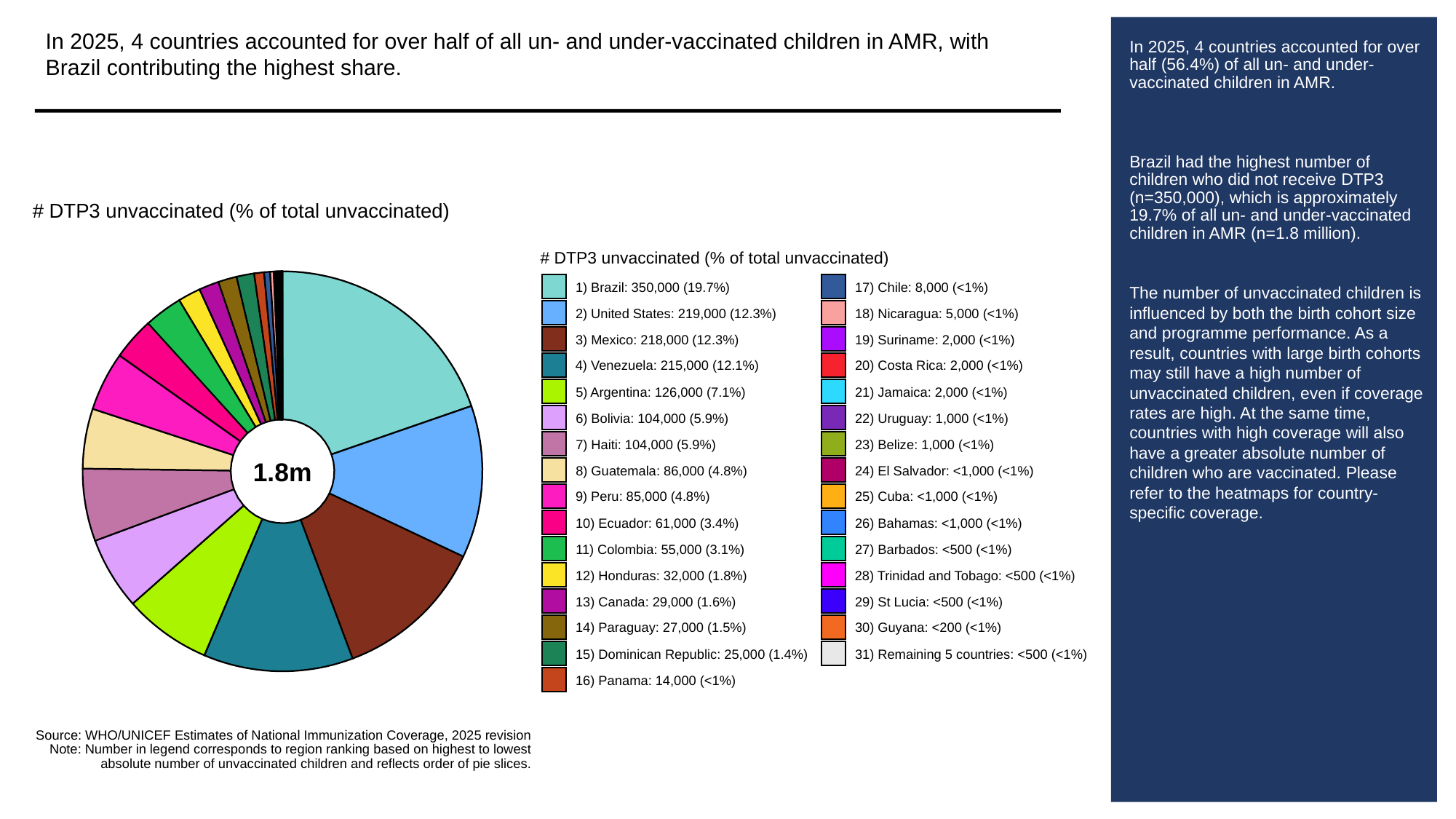

In 2025, 4 countries accounted for over half of all un- and under-vaccinated children in AMR, with Brazil contributing the highest share.
# In 2025, 4 countries accounted for over half (56.4%) of all un- and under-vaccinated children in AMR.

Brazil had the highest number of children who did not receive DTP3 (n=350,000), which is approximately 19.7% of all un- and under-vaccinated children in AMR (n=1.8 million).

The number of unvaccinated children is influenced by both the birth cohort size and programme performance. As a result, countries with large birth cohorts may still have a high number of unvaccinated children, even if coverage rates are high. At the same time, countries with high coverage will also have a greater absolute number of children who are vaccinated. Please refer to the heatmaps for country-specific coverage.

# DTP3 unvaccinated (% of total unvaccinated)
# DTP3 unvaccinated (% of total unvaccinated)

1) Brazil: 350,000 (19.7%)
17) Chile: 8,000 (<1%)

2) United States: 219,000 (12.3%)
18) Nicaragua: 5,000 (<1%)

3) Mexico: 218,000 (12.3%)
19) Suriname: 2,000 (<1%)

4) Venezuela: 215,000 (12.1%)
20) Costa Rica: 2,000 (<1%)

5) Argentina: 126,000 (7.1%)
21) Jamaica: 2,000 (<1%)

6) Bolivia: 104,000 (5.9%)
22) Uruguay: 1,000 (<1%)

7) Haiti: 104,000 (5.9%)
23) Belize: 1,000 (<1%)

1.8m
8) Guatemala: 86,000 (4.8%)
24) El Salvador: <1,000 (<1%)

9) Peru: 85,000 (4.8%)
25) Cuba: <1,000 (<1%)

10) Ecuador: 61,000 (3.4%)
26) Bahamas: <1,000 (<1%)

11) Colombia: 55,000 (3.1%)
27) Barbados: <500 (<1%)

12) Honduras: 32,000 (1.8%)
28) Trinidad and Tobago: <500 (<1%)

13) Canada: 29,000 (1.6%)
29) St Lucia: <500 (<1%)

14) Paraguay: 27,000 (1.5%)
30) Guyana: <200 (<1%)

15) Dominican Republic: 25,000 (1.4%)
31) Remaining 5 countries: <500 (<1%)

16) Panama: 14,000 (<1%)
Source: WHO/UNICEF Estimates of National Immunization Coverage, 2025 revision
Note: Number in legend corresponds to region ranking based on highest to lowest
absolute number of unvaccinated children and reflects order of pie slices.